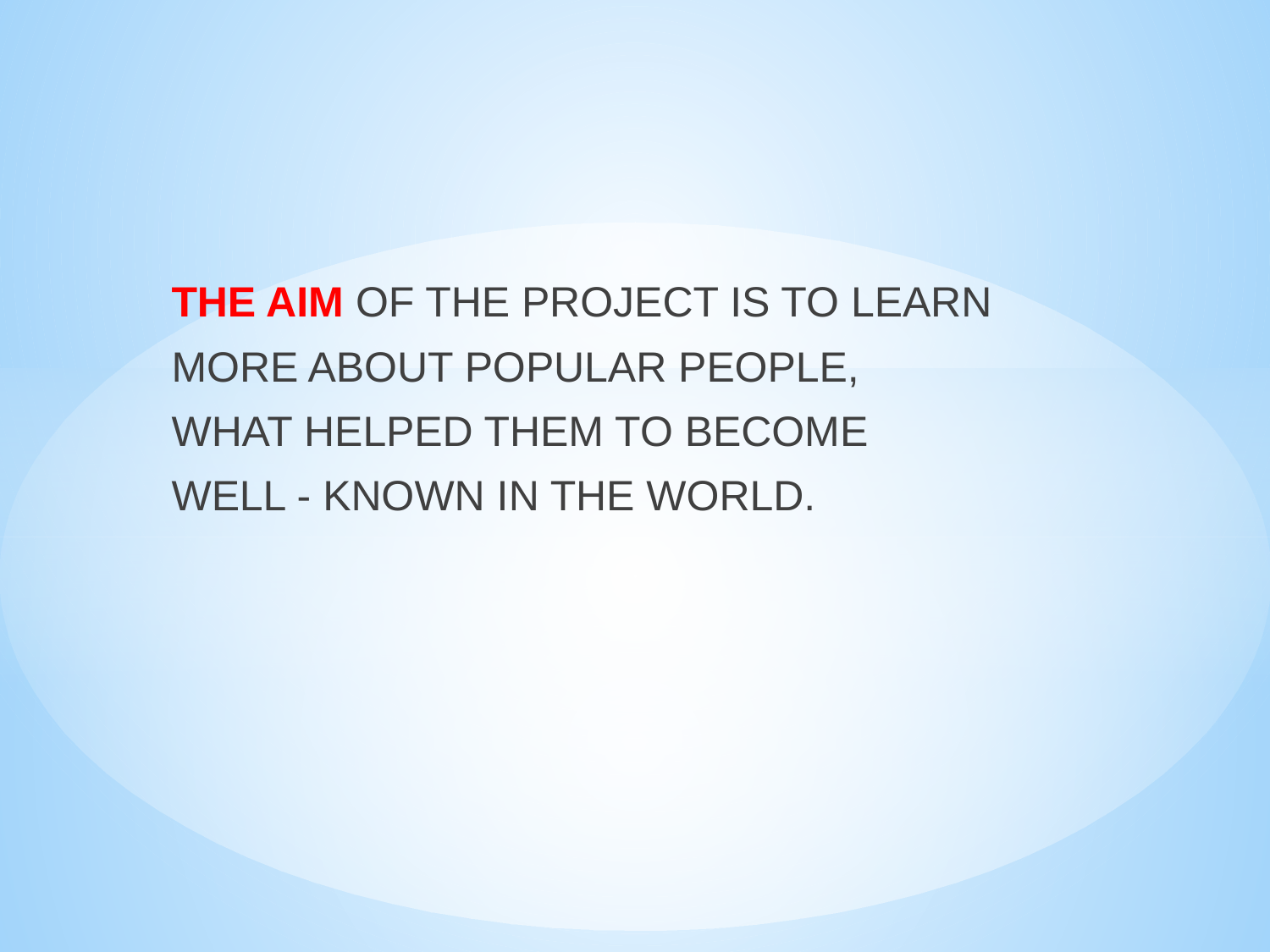

THE AIM OF THE PROJECT IS TO LEARN
MORE ABOUT POPULAR PEOPLE,
WHAT HELPED THEM TO BECOME
WELL - KNOWN IN THE WORLD.